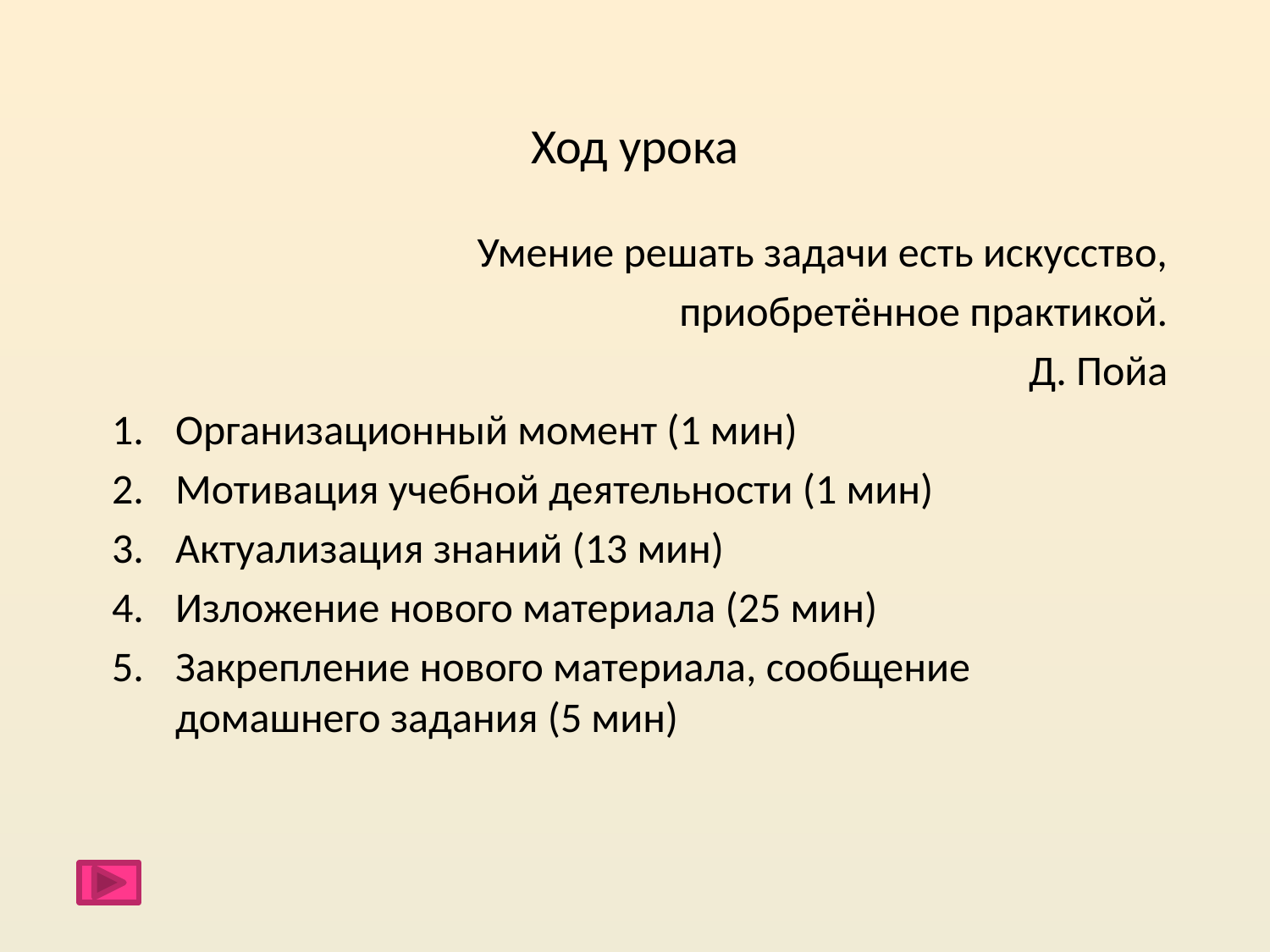

# Ход урока
Умение решать задачи есть искусство,
приобретённое практикой.
Д. Пойа
Организационный момент (1 мин)
Мотивация учебной деятельности (1 мин)
Актуализация знаний (13 мин)
Изложение нового материала (25 мин)
Закрепление нового материала, сообщение домашнего задания (5 мин)